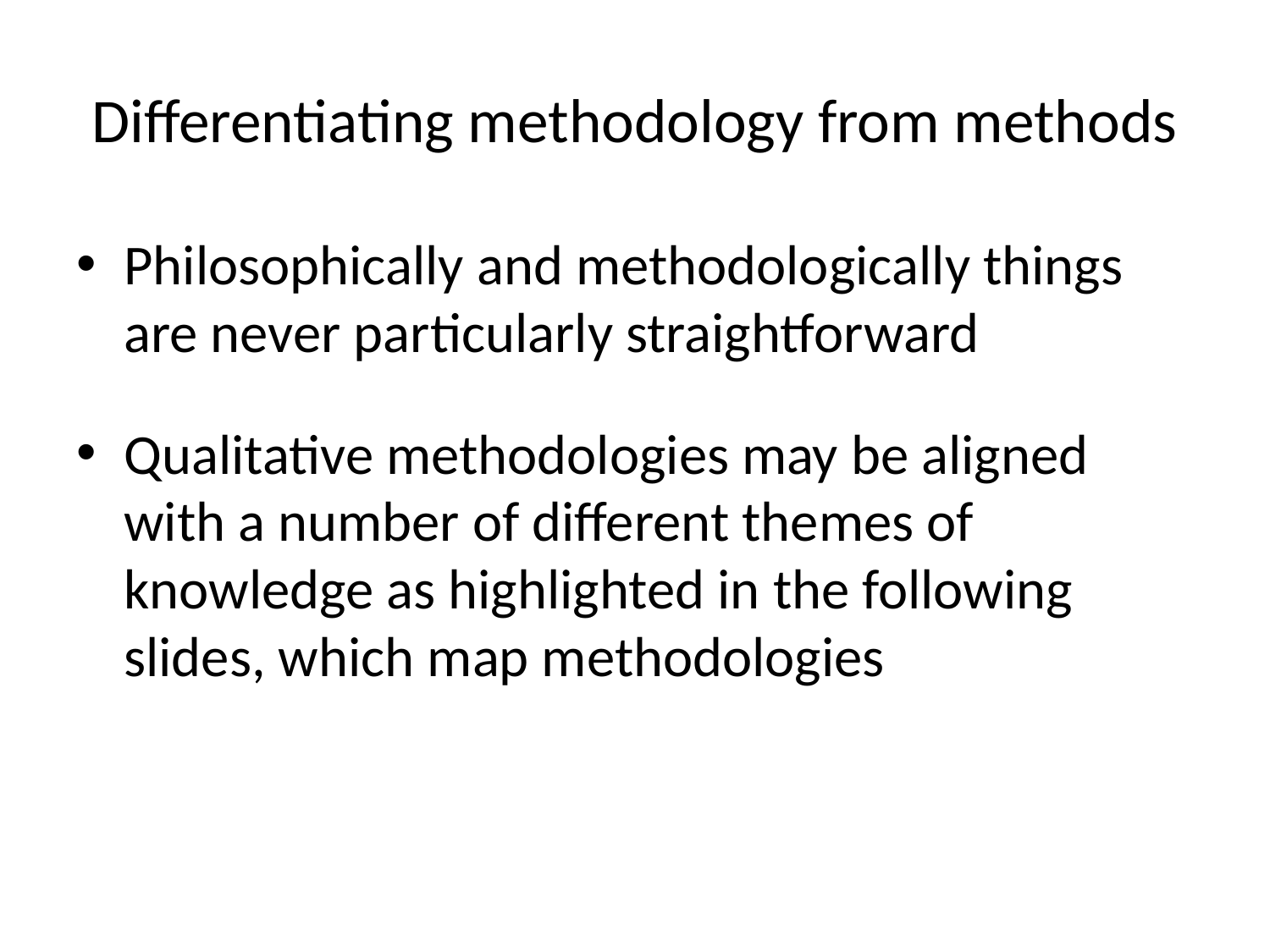

# Differentiating methodology from methods
Philosophically and methodologically things are never particularly straightforward
Qualitative methodologies may be aligned with a number of different themes of knowledge as highlighted in the following slides, which map methodologies